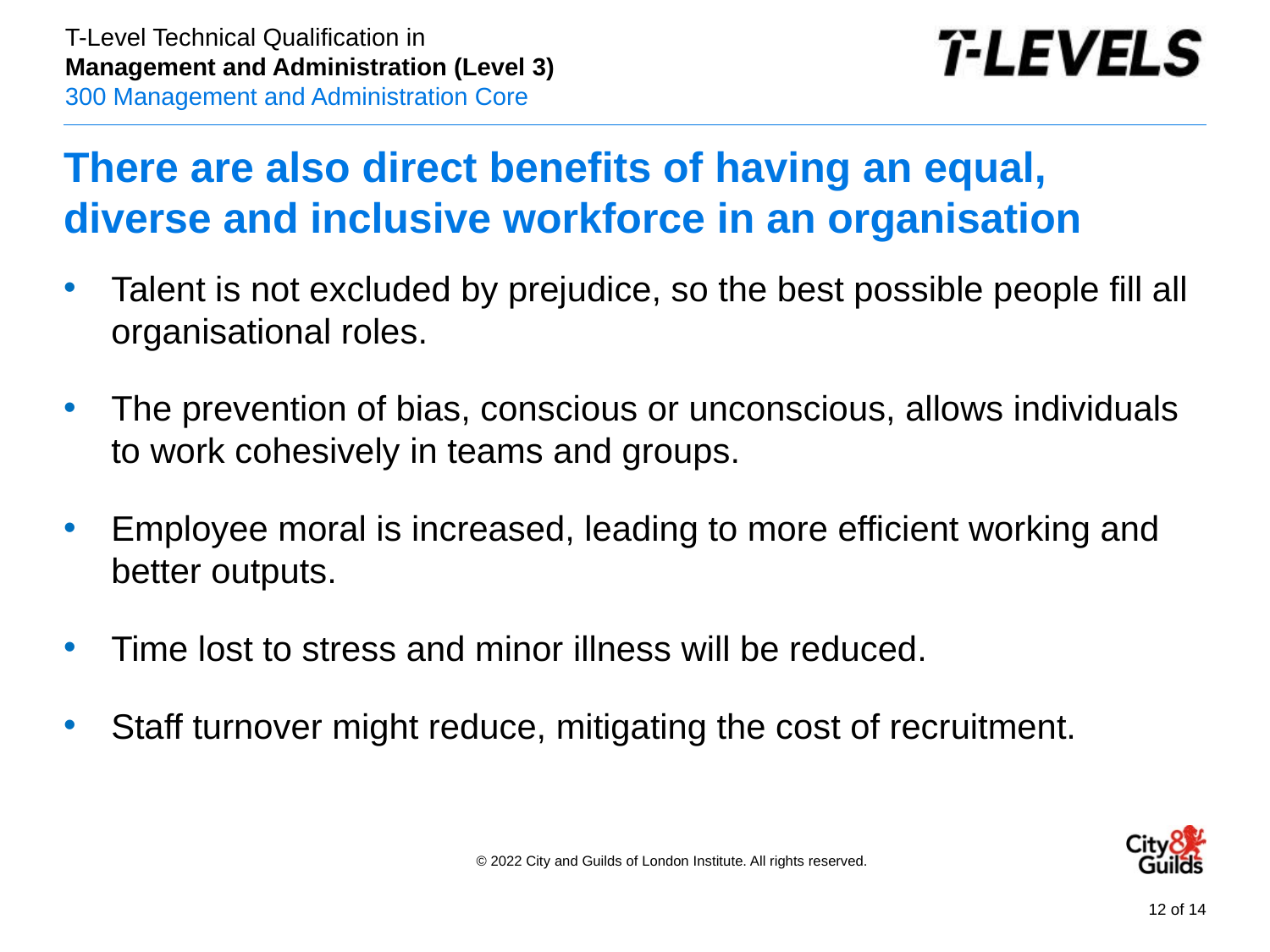

# There are also direct benefits of having an equal, diverse and inclusive workforce in an organisation
Talent is not excluded by prejudice, so the best possible people fill all organisational roles.
The prevention of bias, conscious or unconscious, allows individuals to work cohesively in teams and groups.
Employee moral is increased, leading to more efficient working and better outputs.
Time lost to stress and minor illness will be reduced.
Staff turnover might reduce, mitigating the cost of recruitment.